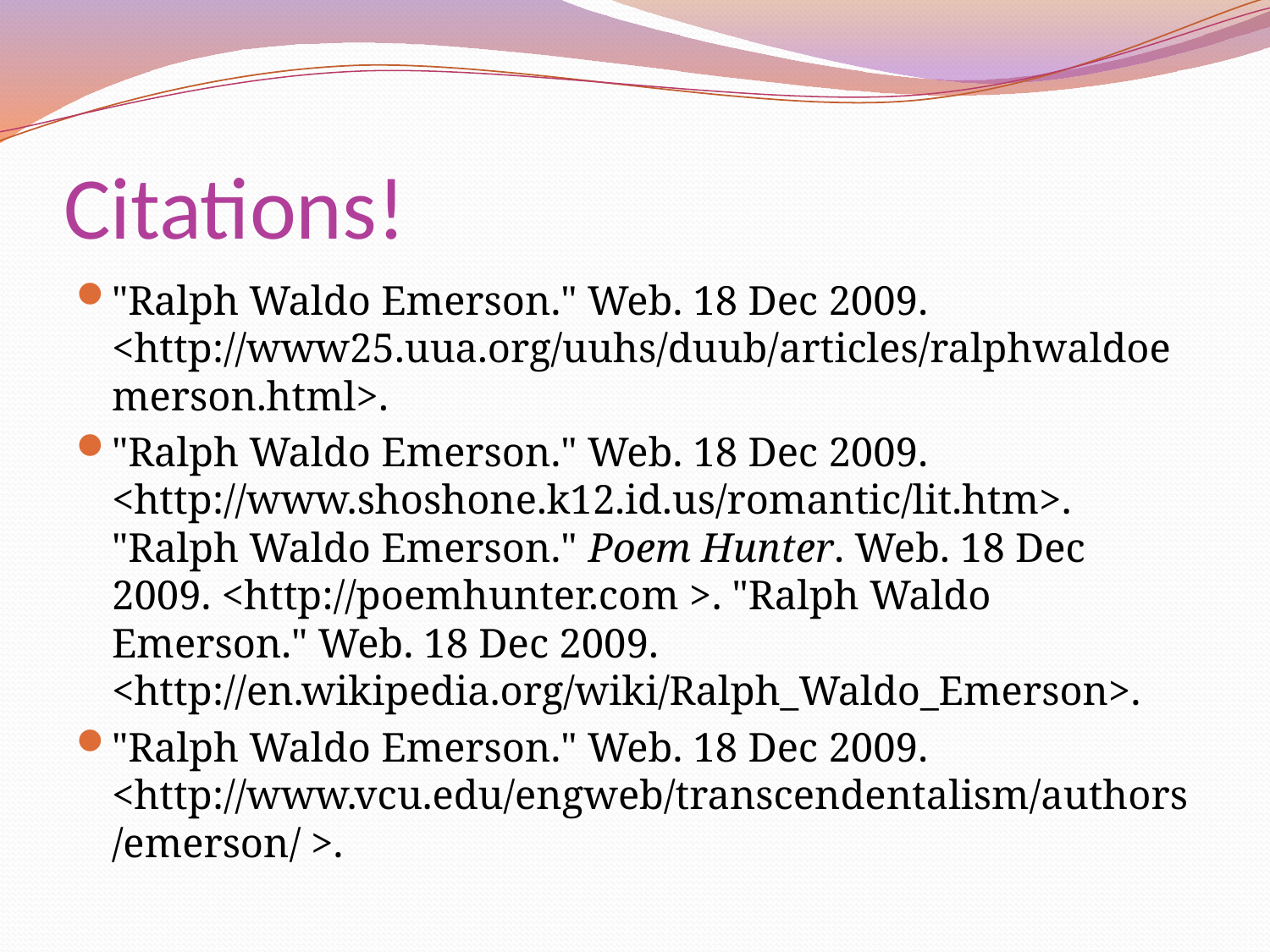

# Citations!
"Ralph Waldo Emerson." Web. 18 Dec 2009. <http://www25.uua.org/uuhs/duub/articles/ralphwaldoemerson.html>.
"Ralph Waldo Emerson." Web. 18 Dec 2009. <http://www.shoshone.k12.id.us/romantic/lit.htm>. "Ralph Waldo Emerson." Poem Hunter. Web. 18 Dec 2009. <http://poemhunter.com >. "Ralph Waldo Emerson." Web. 18 Dec 2009. <http://en.wikipedia.org/wiki/Ralph_Waldo_Emerson>.
"Ralph Waldo Emerson." Web. 18 Dec 2009. <http://www.vcu.edu/engweb/transcendentalism/authors/emerson/ >.